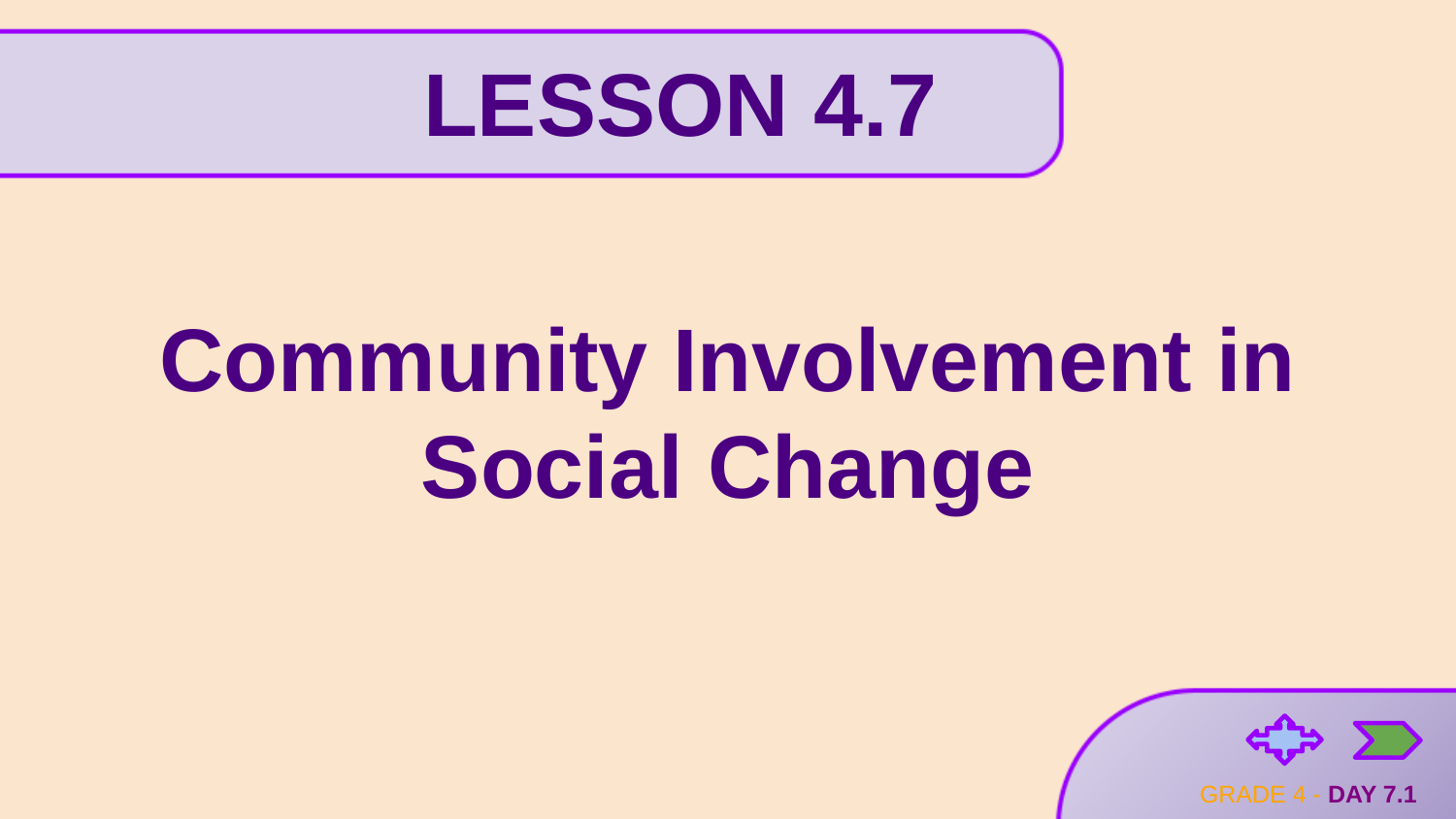

LESSON 4.7
# Community Involvement in Social Change

GRADE 4 - DAY 7.1